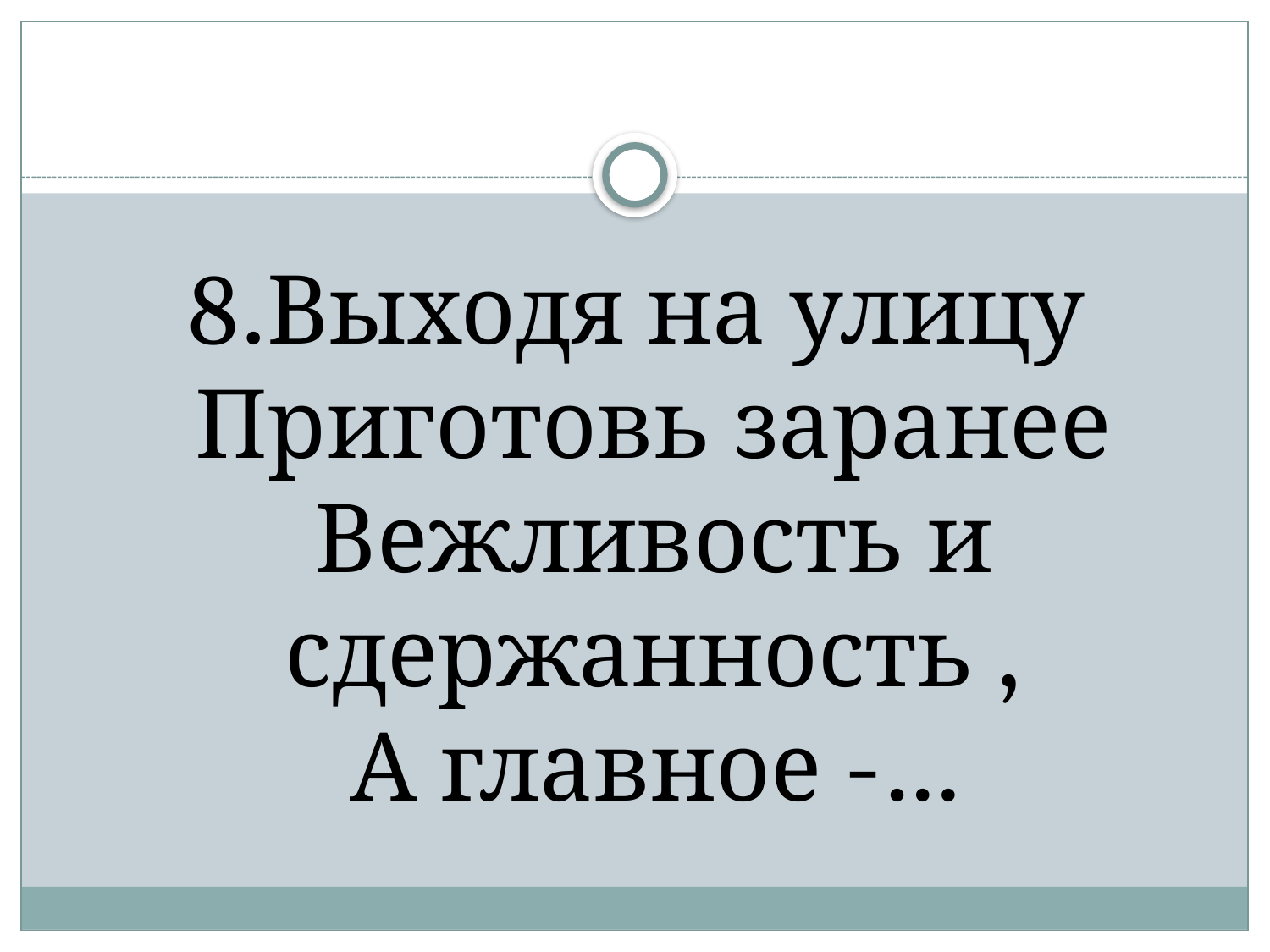

#

8.Выходя на улицу
Приготовь заранее
Вежливость и сдержанность ,
А главное -…